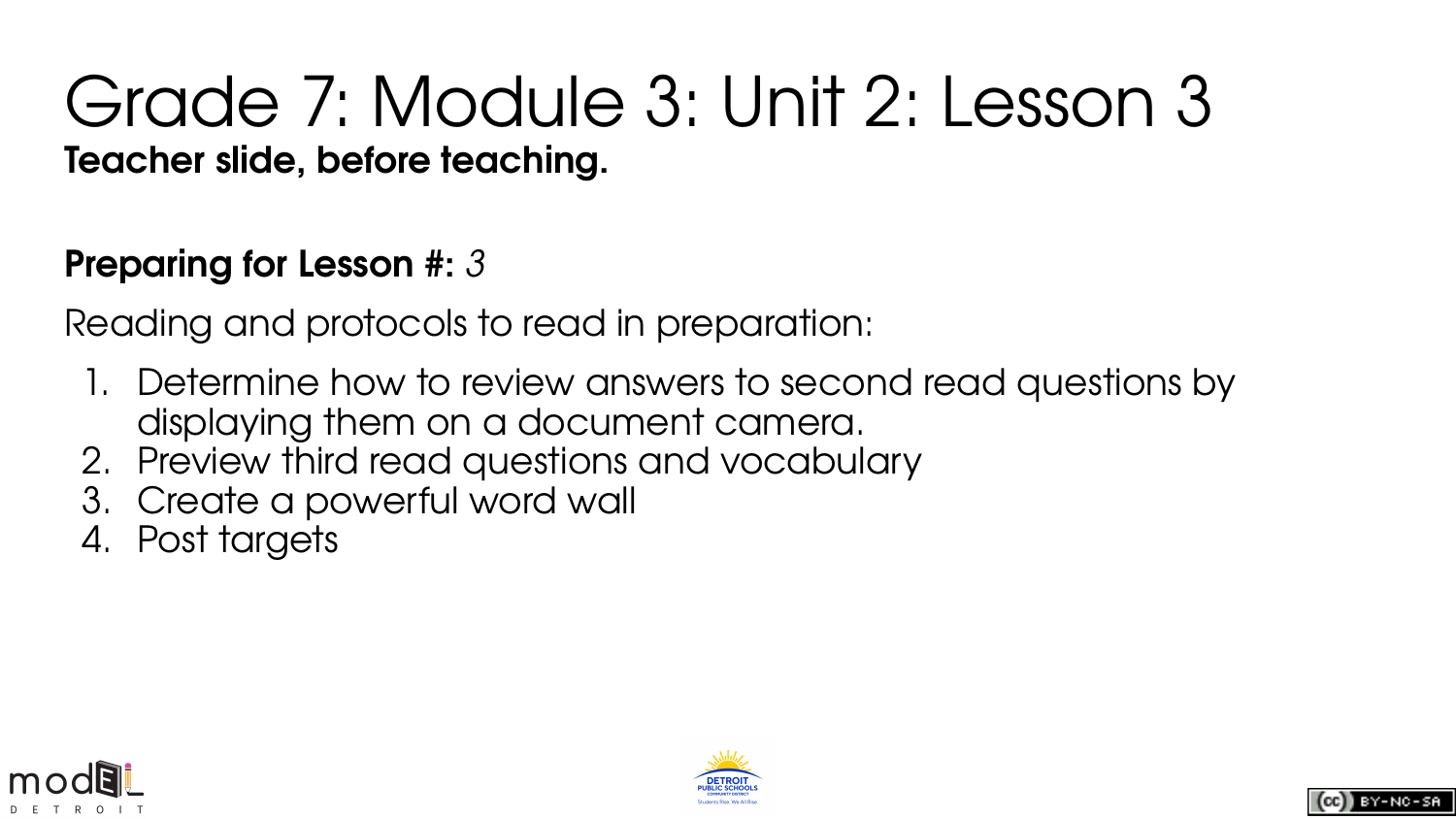

Grade 7: Module 3: Unit 2: Lesson 3
Teacher slide, before teaching.

Preparing for Lesson #: 3
Reading and protocols to read in preparation:
Determine how to review answers to second read questions by displaying them on a document camera.
Preview third read questions and vocabulary
Create a powerful word wall
Post targets